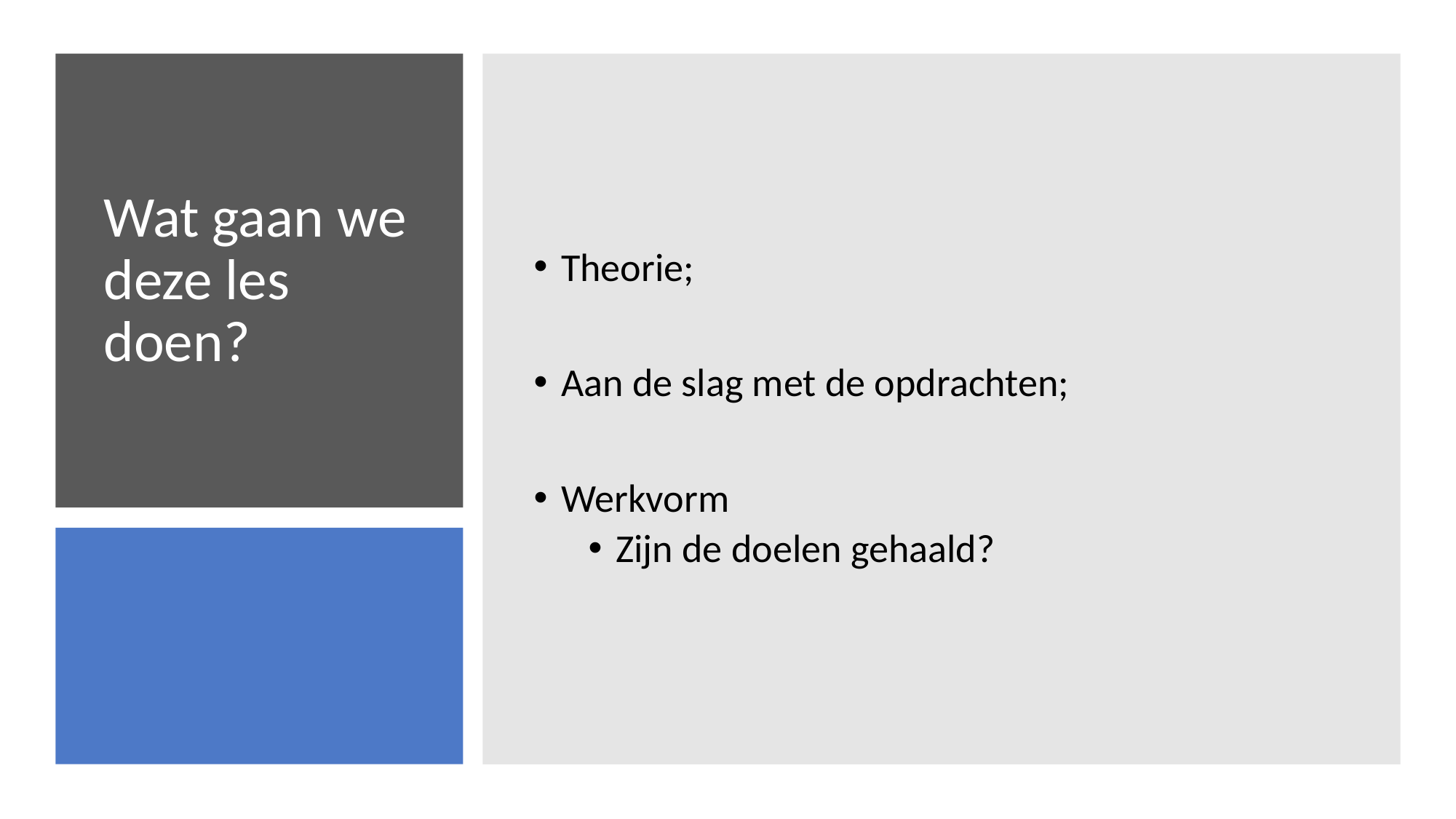

Theorie;

Aan de slag met de opdrachten;

Werkvorm
Zijn de doelen gehaald?
# Wat gaan we deze les doen?